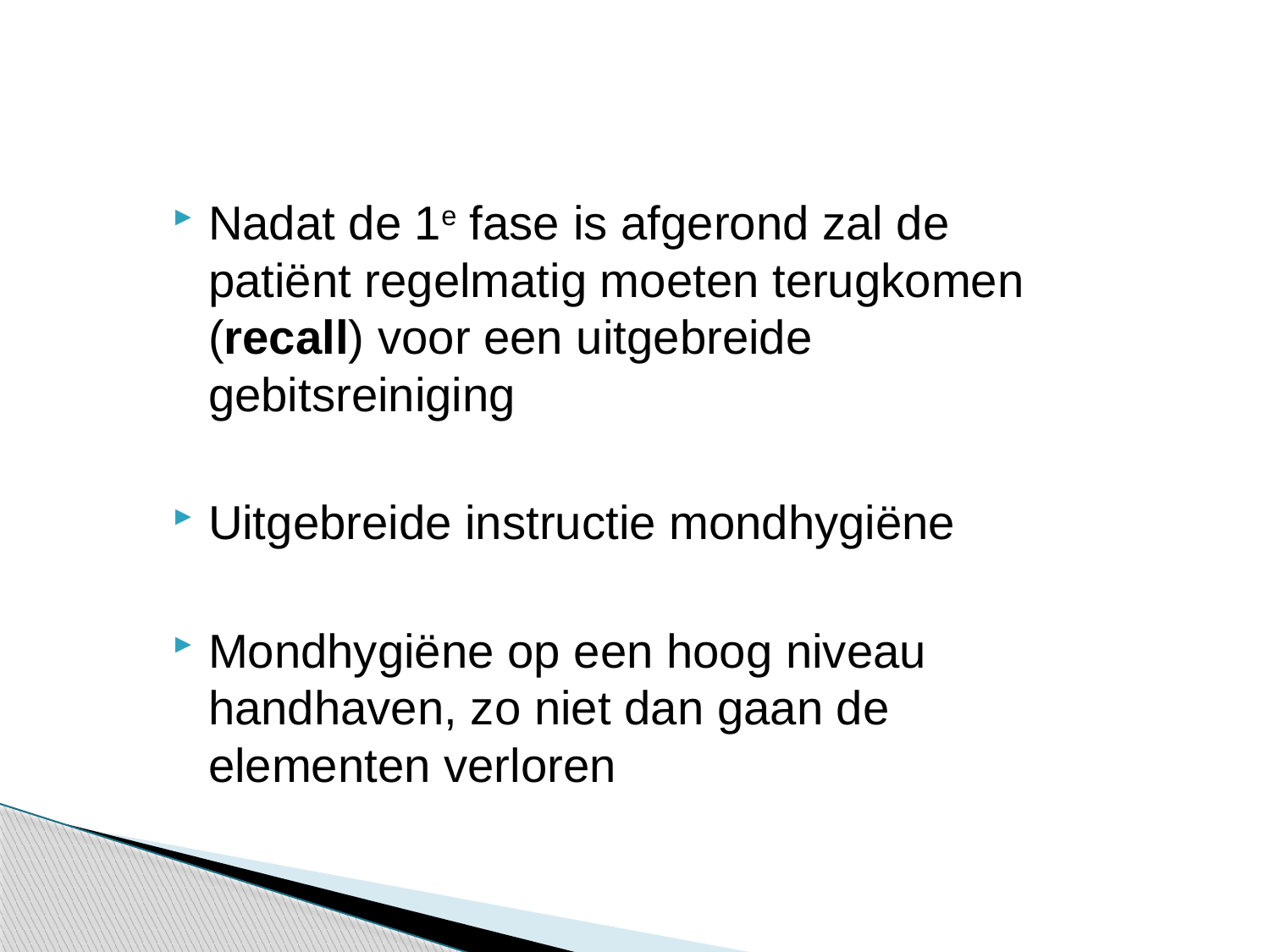

Nadat de 1e fase is afgerond zal de patiënt regelmatig moeten terugkomen (recall) voor een uitgebreide gebitsreiniging

Uitgebreide instructie mondhygiëne

Mondhygiëne op een hoog niveau handhaven, zo niet dan gaan de elementen verloren